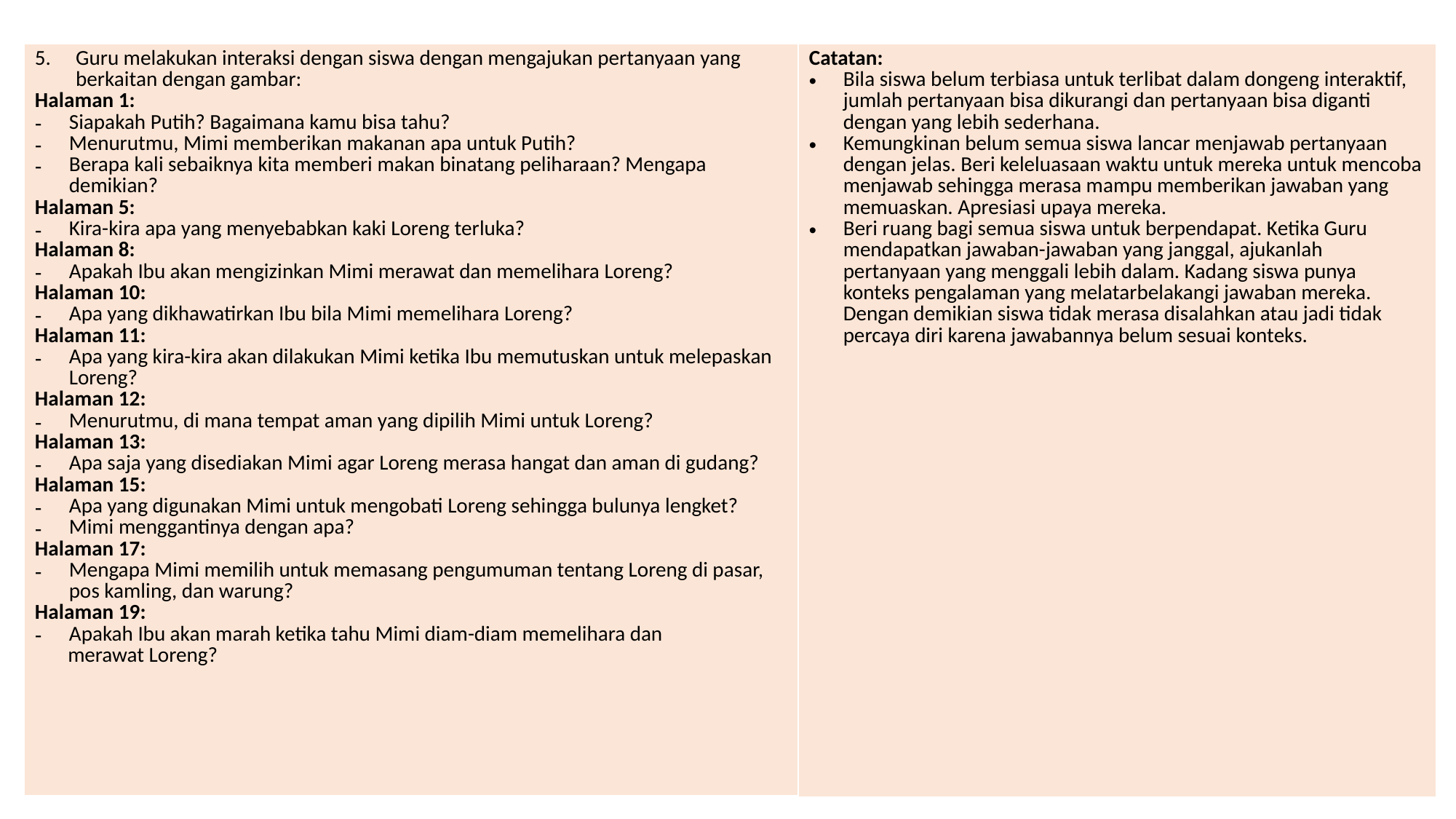

| Guru melakukan interaksi dengan siswa dengan mengajukan pertanyaan yang berkaitan dengan gambar: Halaman 1: Siapakah Putih? Bagaimana kamu bisa tahu? Menurutmu, Mimi memberikan makanan apa untuk Putih? Berapa kali sebaiknya kita memberi makan binatang peliharaan? Mengapa demikian? Halaman 5: Kira-kira apa yang menyebabkan kaki Loreng terluka? Halaman 8: Apakah Ibu akan mengizinkan Mimi merawat dan memelihara Loreng? Halaman 10: Apa yang dikhawatirkan Ibu bila Mimi memelihara Loreng? Halaman 11: Apa yang kira-kira akan dilakukan Mimi ketika Ibu memutuskan untuk melepaskan Loreng? Halaman 12: Menurutmu, di mana tempat aman yang dipilih Mimi untuk Loreng? Halaman 13: Apa saja yang disediakan Mimi agar Loreng merasa hangat dan aman di gudang? Halaman 15: Apa yang digunakan Mimi untuk mengobati Loreng sehingga bulunya lengket? Mimi menggantinya dengan apa? Halaman 17: Mengapa Mimi memilih untuk memasang pengumuman tentang Loreng di pasar, pos kamling, dan warung? Halaman 19: Apakah Ibu akan marah ketika tahu Mimi diam-diam memelihara dan merawat Loreng? | Catatan: Bila siswa belum terbiasa untuk terlibat dalam dongeng interaktif, jumlah pertanyaan bisa dikurangi dan pertanyaan bisa diganti dengan yang lebih sederhana. Kemungkinan belum semua siswa lancar menjawab pertanyaan dengan jelas. Beri keleluasaan waktu untuk mereka untuk mencoba menjawab sehingga merasa mampu memberikan jawaban yang memuaskan. Apresiasi upaya mereka. Beri ruang bagi semua siswa untuk berpendapat. Ketika Guru mendapatkan jawaban-jawaban yang janggal, ajukanlah pertanyaan yang menggali lebih dalam. Kadang siswa punya konteks pengalaman yang melatarbelakangi jawaban mereka. Dengan demikian siswa tidak merasa disalahkan atau jadi tidak percaya diri karena jawabannya belum sesuai konteks. |
| --- | --- |